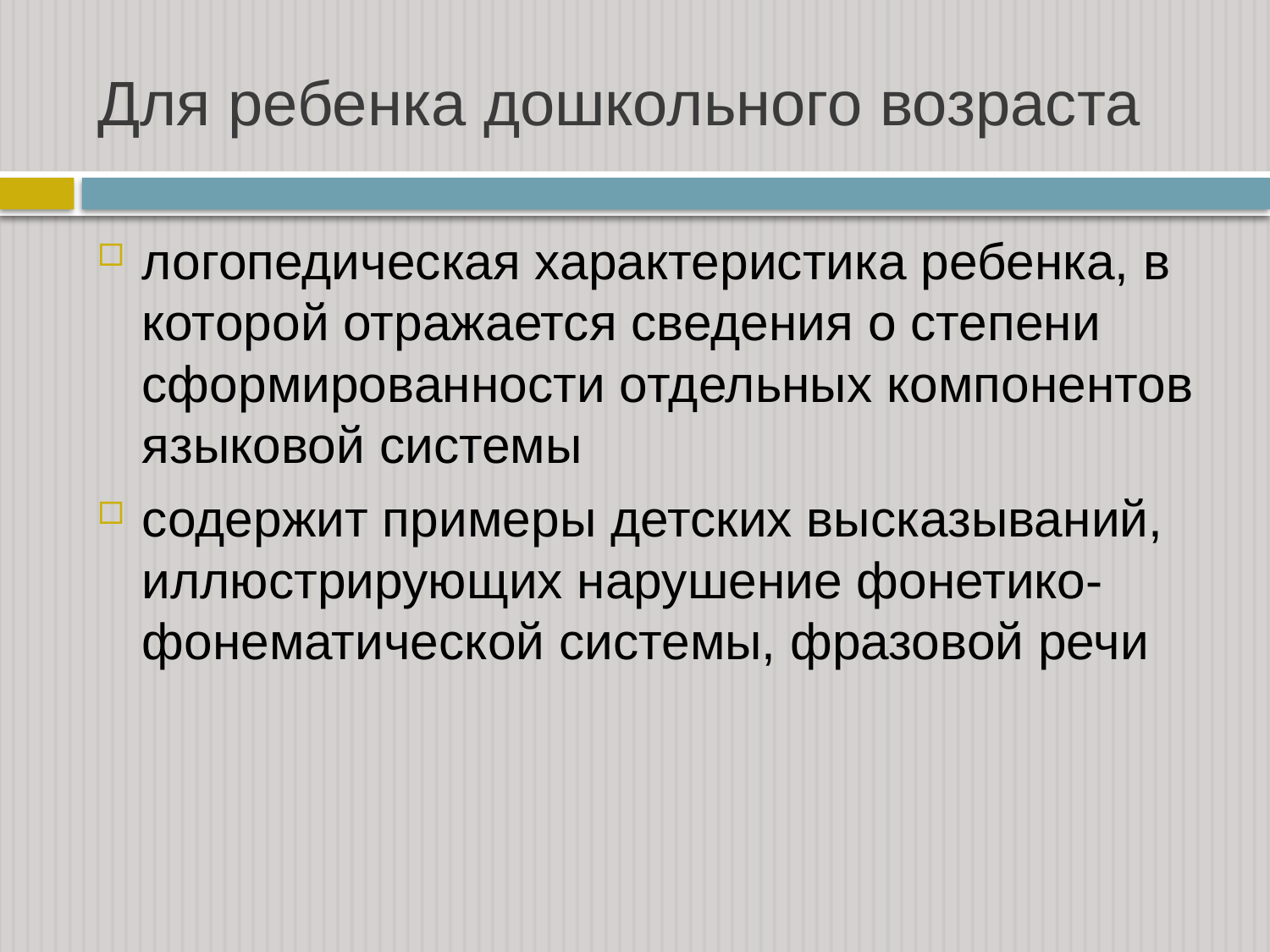

# Для ребенка дошкольного возраста
логопедическая характеристика ребенка, в которой отражается сведения о степени сформированности отдельных компонентов языковой системы
содержит примеры детских высказываний, иллюстрирующих нарушение фонетико-фонематической системы, фразовой речи